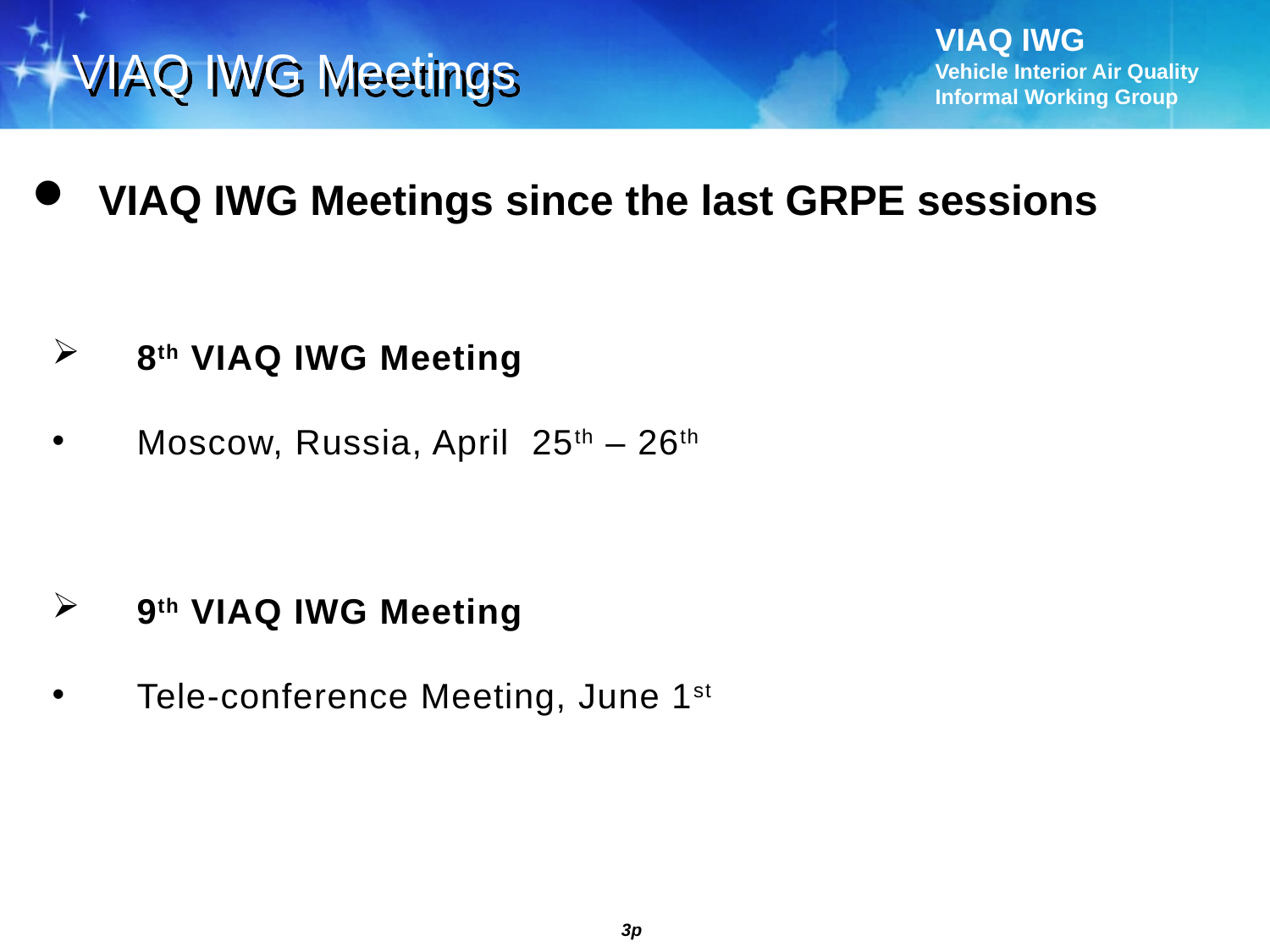

VIAQ IWG Meetings
  VIAQ IWG Meetings since the last GRPE sessions
8th VIAQ IWG Meeting
Moscow, Russia, April  25th – 26th

9th VIAQ IWG Meeting
Tele-conference Meeting, June 1st